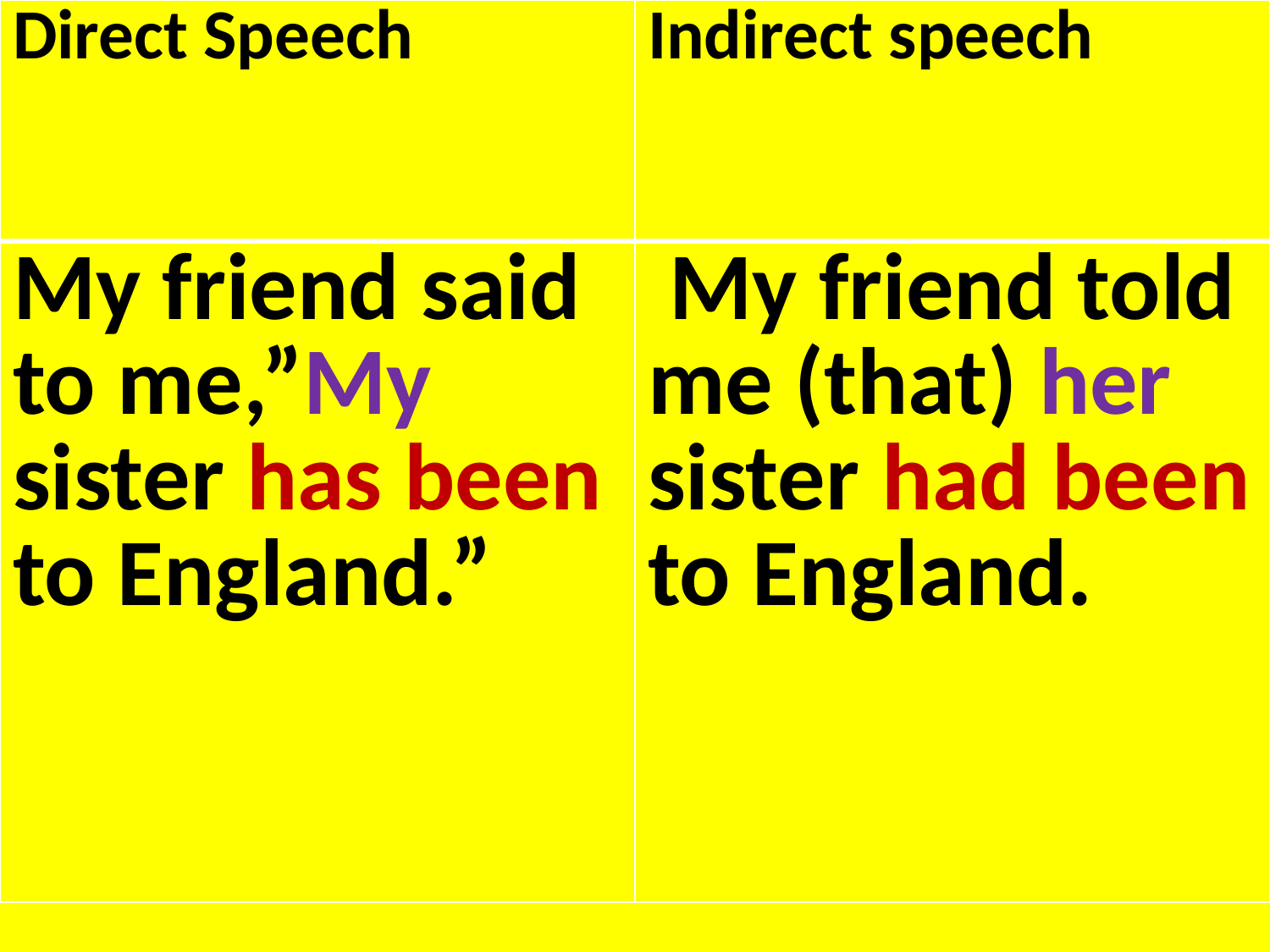

| Direct Speech | Indirect speech |
| --- | --- |
| My friend said to me,”My sister has been to England.” | My friend told me (that) her sister had been to England. |
#